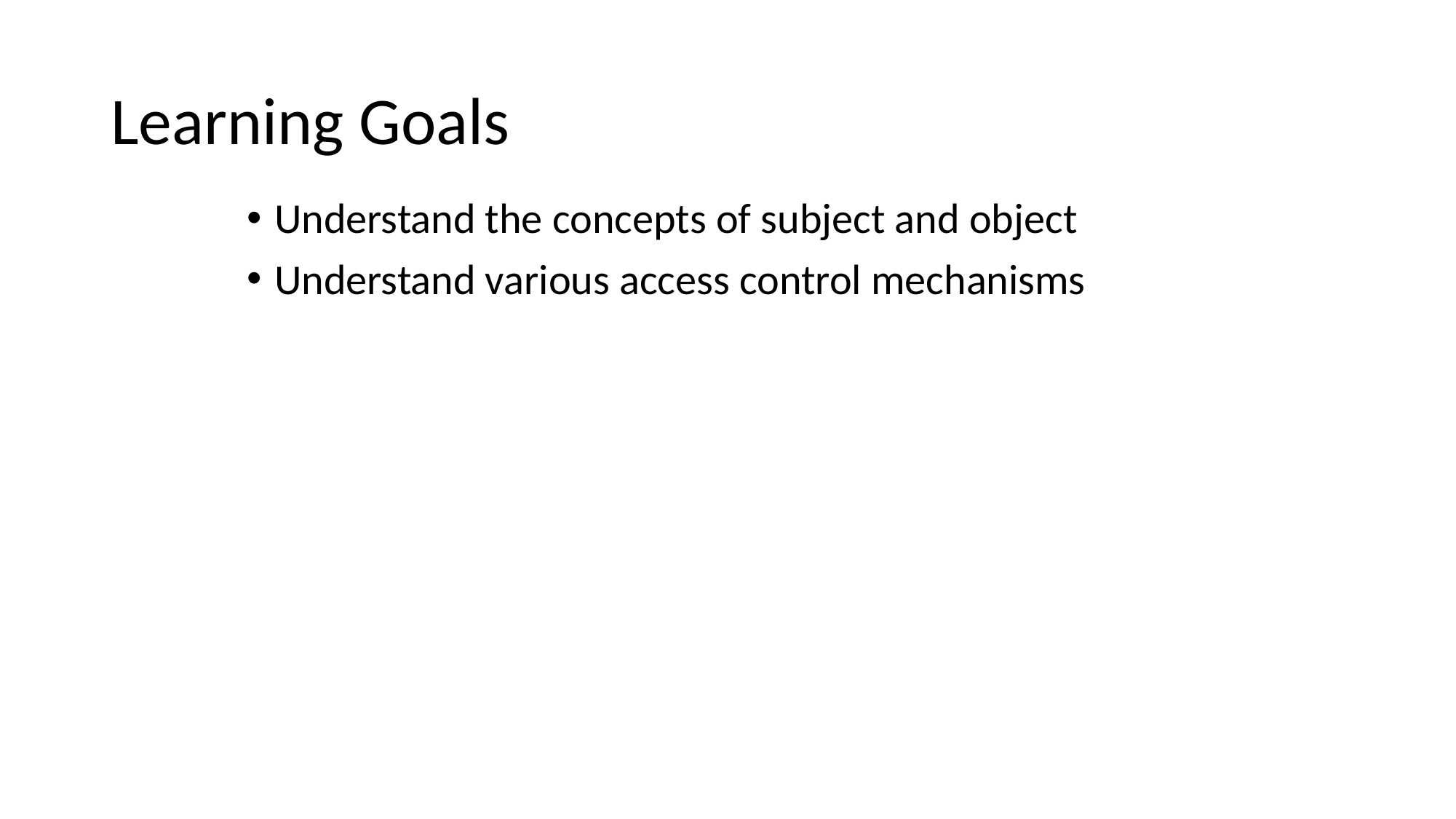

# Learning Goals
Understand the concepts of subject and object
Understand various access control mechanisms